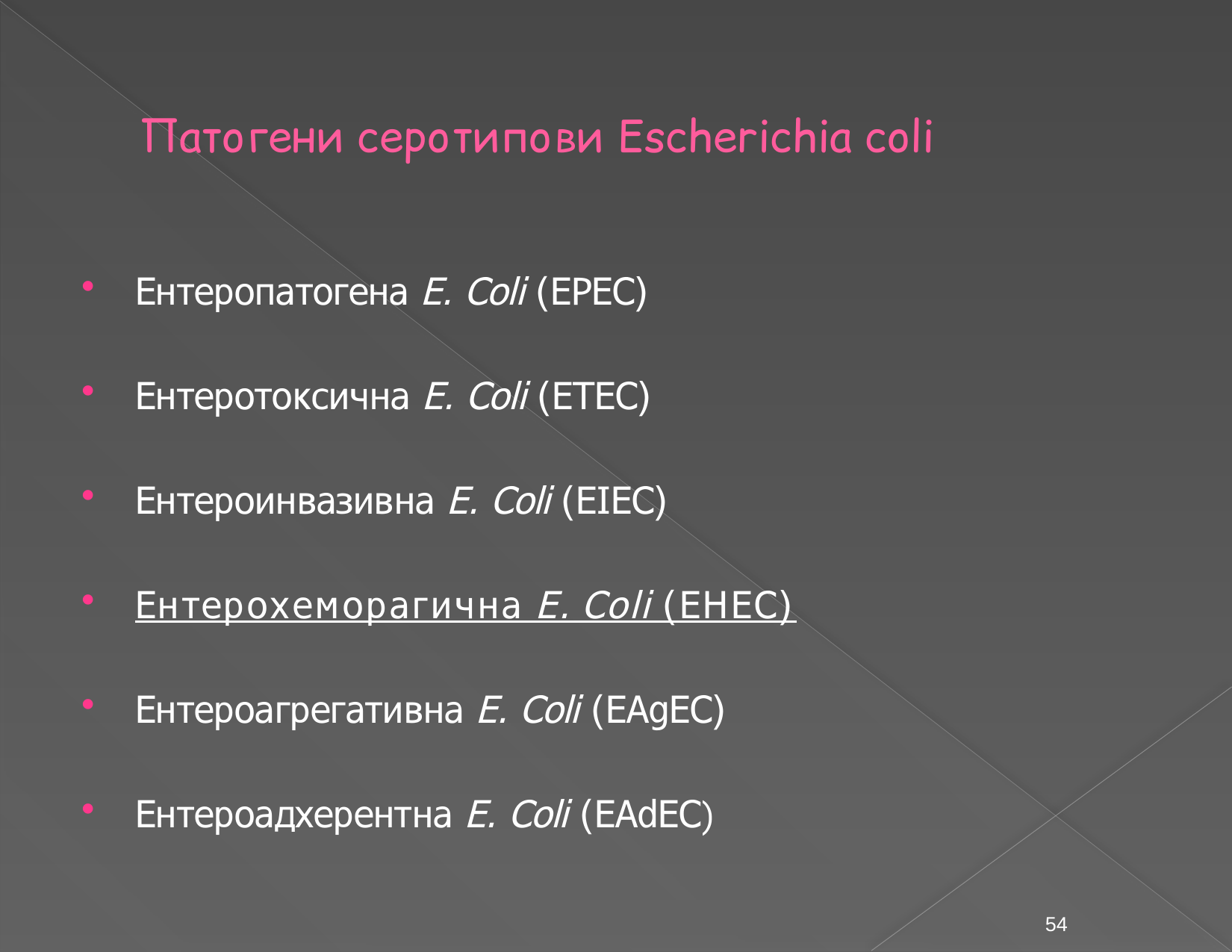

# Патогени серотипови Escherichia coli
Ентеропатогена E. Coli (EPEC)

Ентеротоксична E. Coli (ETEC)

Ентероинвазивна E. Coli (EIEC)

Ентерохеморагична E. Coli (EHEC)

Ентероагрегативна E. Coli (EAgEC)

Ентероадхерентна E. Coli (EAdEC)
54